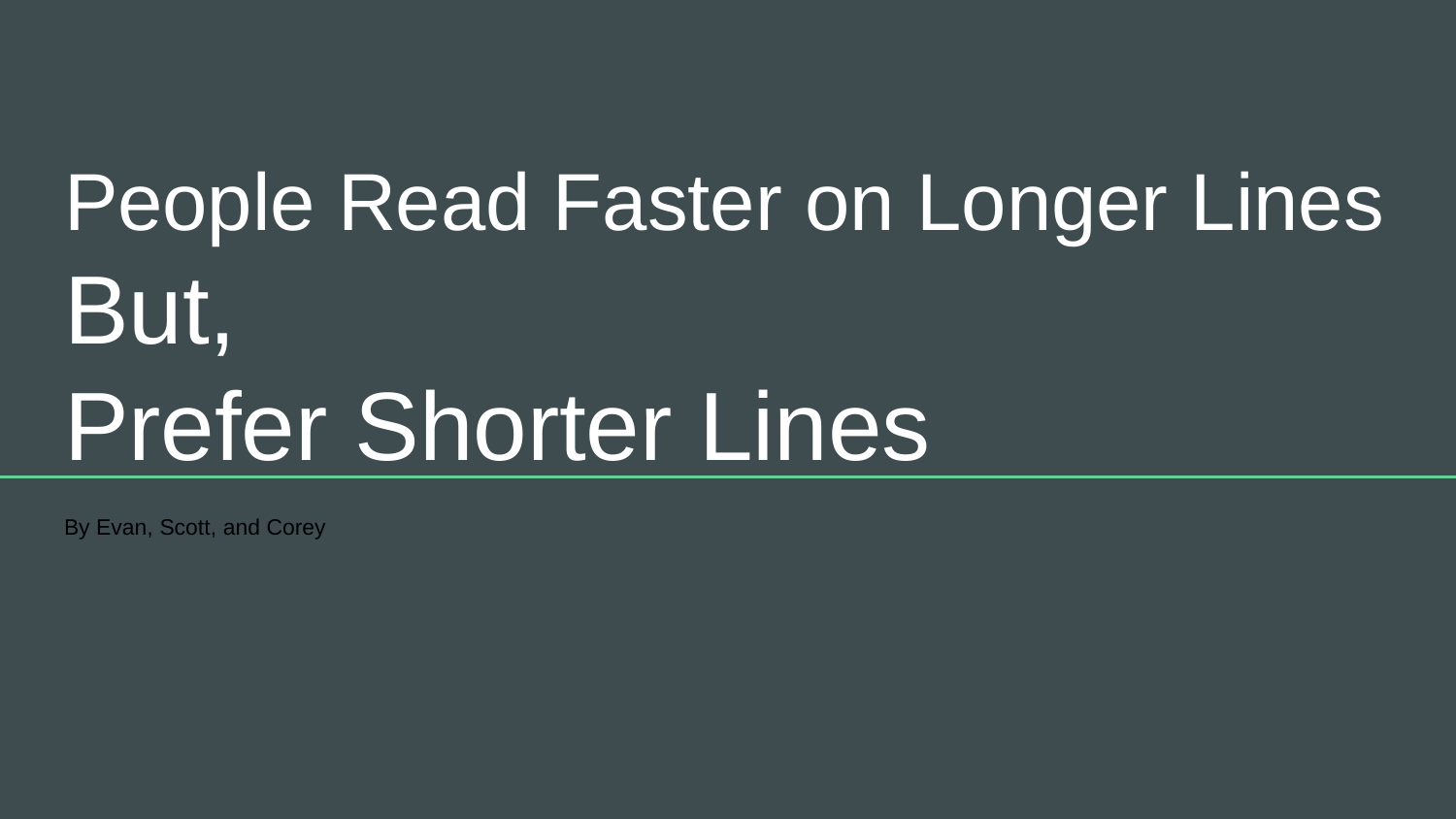

# People Read Faster on Longer Lines
But,
Prefer Shorter Lines
By Evan, Scott, and Corey